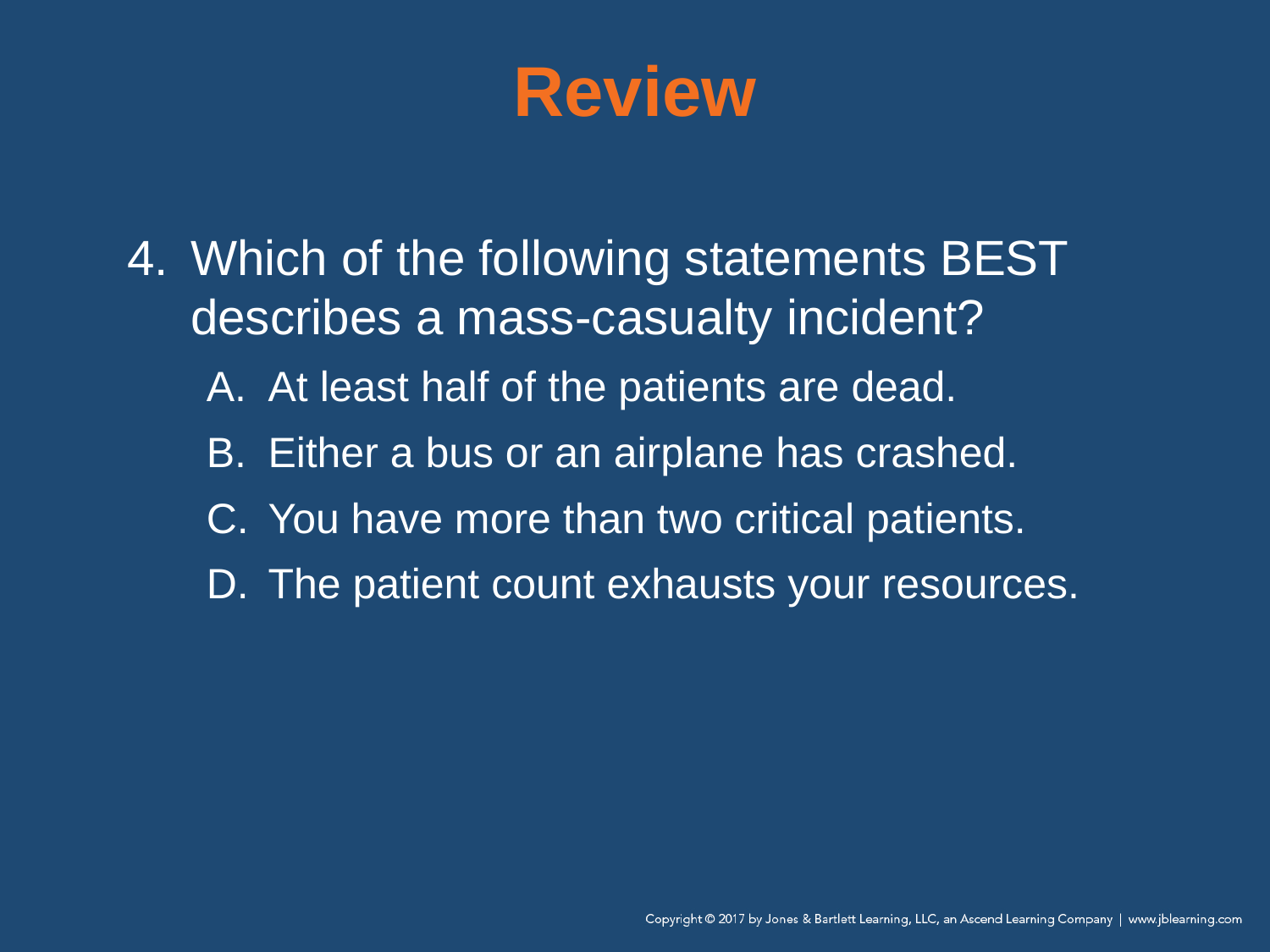

# Review
Which of the following statements BEST describes a mass-casualty incident?
At least half of the patients are dead.
Either a bus or an airplane has crashed.
You have more than two critical patients.
The patient count exhausts your resources.